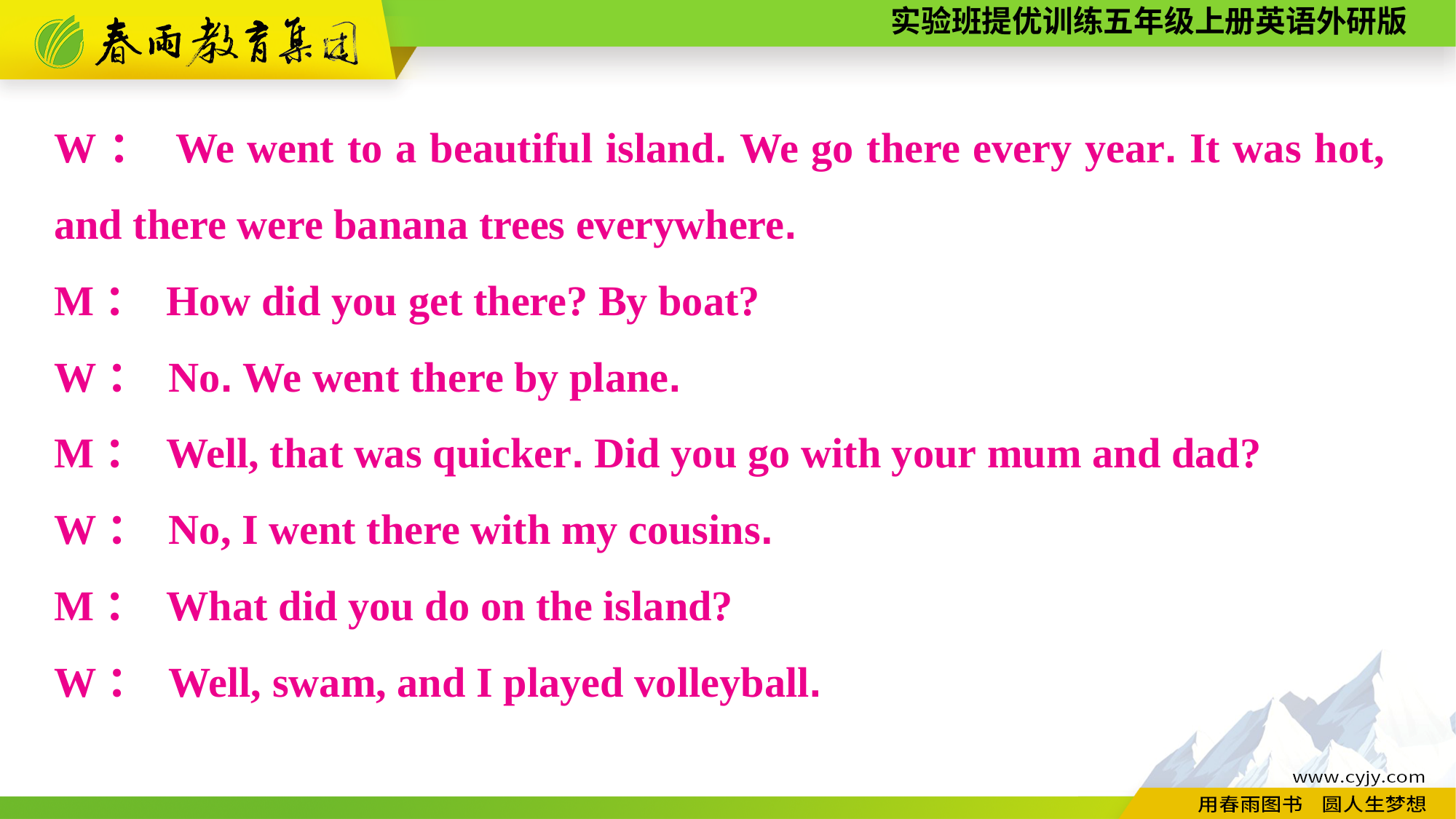

W： We went to a beautiful island. We go there every year. It was hot, 	and there were banana trees everywhere.
M： How did you get there? By boat?
W： No. We went there by plane.
M： Well, that was quicker. Did you go with your mum and dad?
W： No, I went there with my cousins.
M： What did you do on the island?
W： Well, swam, and I played volleyball.